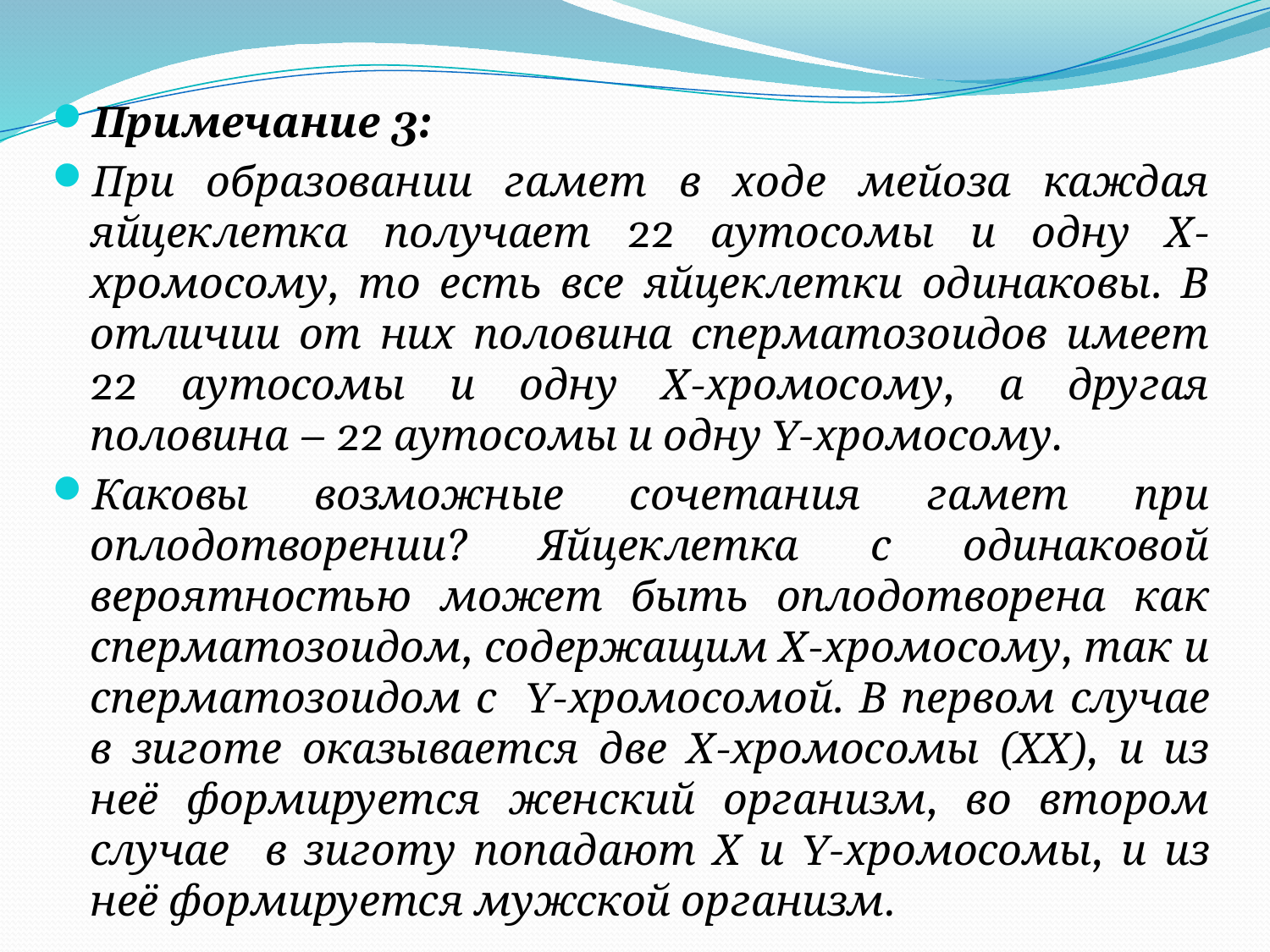

Примечание 3:
При образовании гамет в ходе мейоза каждая яйцеклетка получает 22 аутосомы и одну Х-хромосому, то есть все яйцеклетки одинаковы. В отличии от них половина сперматозоидов имеет 22 аутосомы и одну Х-хромосому, а другая половина – 22 аутосомы и одну Y-хромосому.
Каковы возможные сочетания гамет при оплодотворении? Яйцеклетка с одинаковой вероятностью может быть оплодотворена как сперматозоидом, содержащим Х-хромосому, так и сперматозоидом с  Y-хромосомой. В первом случае в зиготе оказывается две Х-хромосомы (ХХ), и из неё формируется женский организм, во втором случае  в зиготу попадают Х и Y-хромосомы, и из неё формируется мужской организм.